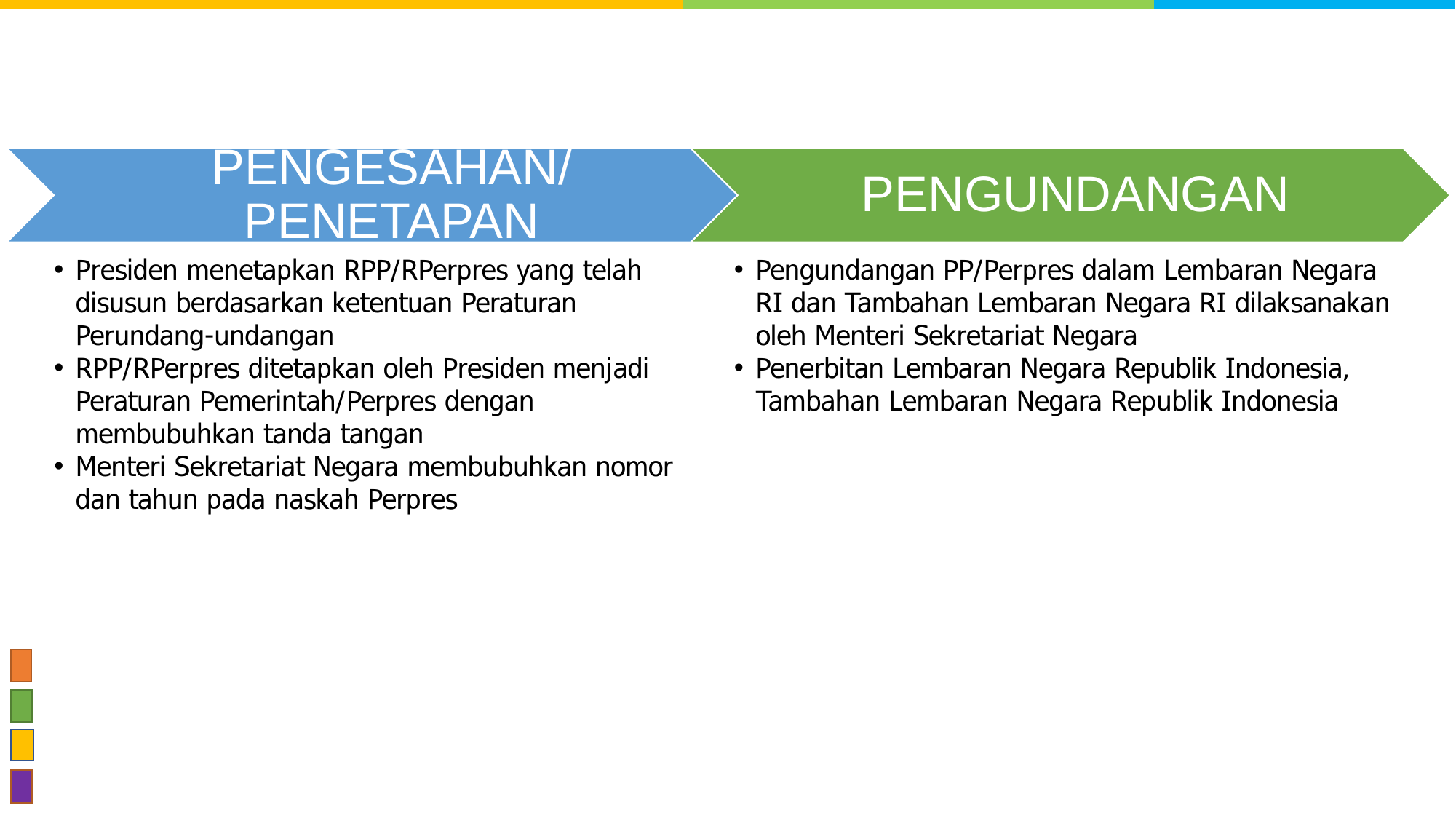

PENGESAHAN/PENETAPAN
PENGUNDANGAN
Presiden menetapkan RPP/RPerpres yang telah disusun berdasarkan ketentuan Peraturan Perundang-undangan
RPP/RPerpres ditetapkan oleh Presiden menjadi Peraturan Pemerintah/Perpres dengan membubuhkan tanda tangan
Menteri Sekretariat Negara membubuhkan nomor dan tahun pada naskah Perpres

Pengundangan PP/Perpres dalam Lembaran Negara RI dan Tambahan Lembaran Negara RI dilaksanakan oleh Menteri Sekretariat Negara
Penerbitan Lembaran Negara Republik Indonesia, Tambahan Lembaran Negara Republik Indonesia

11